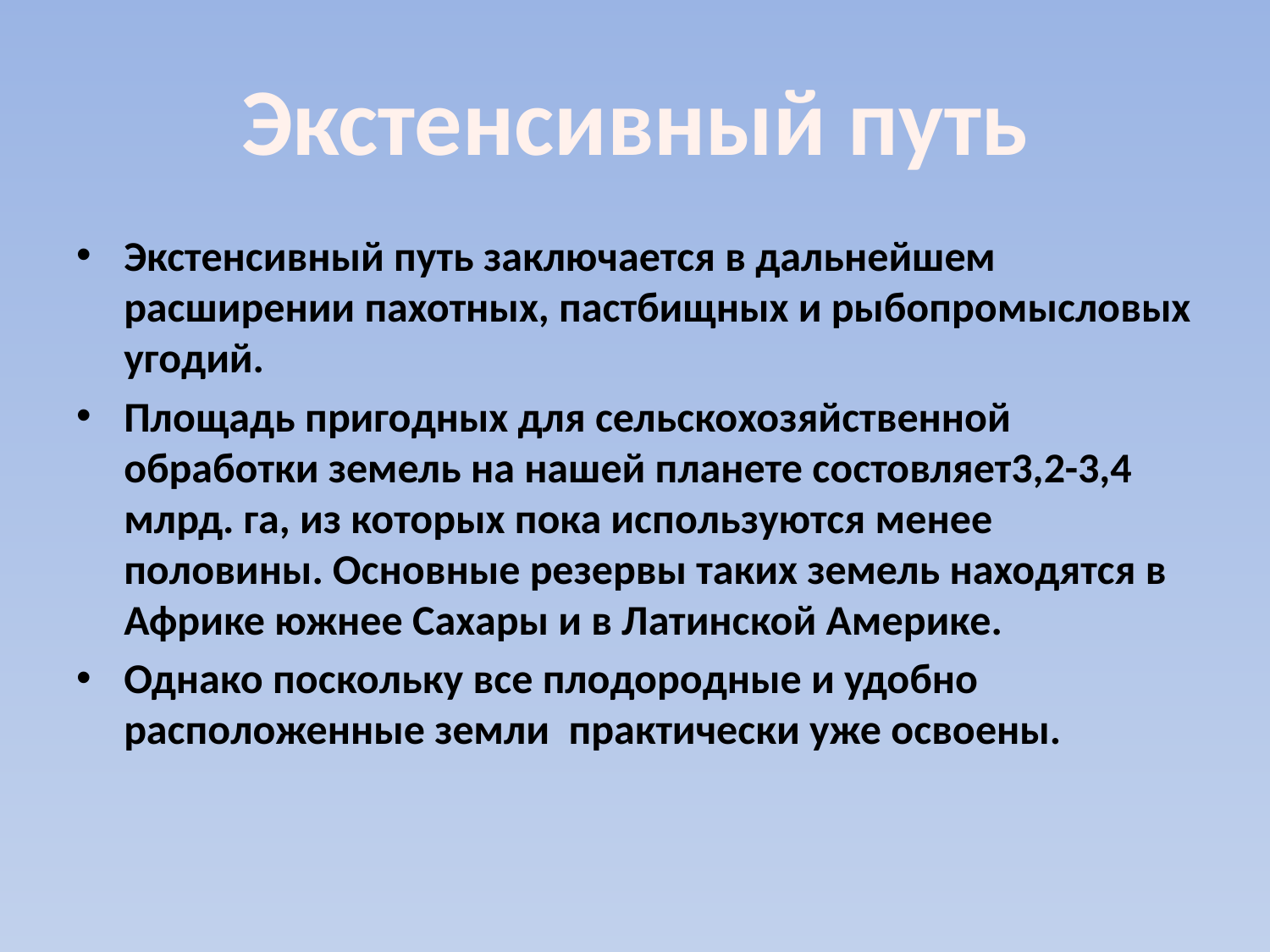

# Экстенсивный путь
Экстенсивный путь заключается в дальнейшем расширении пахотных, пастбищных и рыбопромысловых угодий.
Площадь пригодных для сельскохозяйственной обработки земель на нашей планете состовляет3,2-3,4 млрд. га, из которых пока используются менее половины. Основные резервы таких земель находятся в Африке южнее Сахары и в Латинской Америке.
Однако поскольку все плодородные и удобно расположенные земли  практически уже освоены.